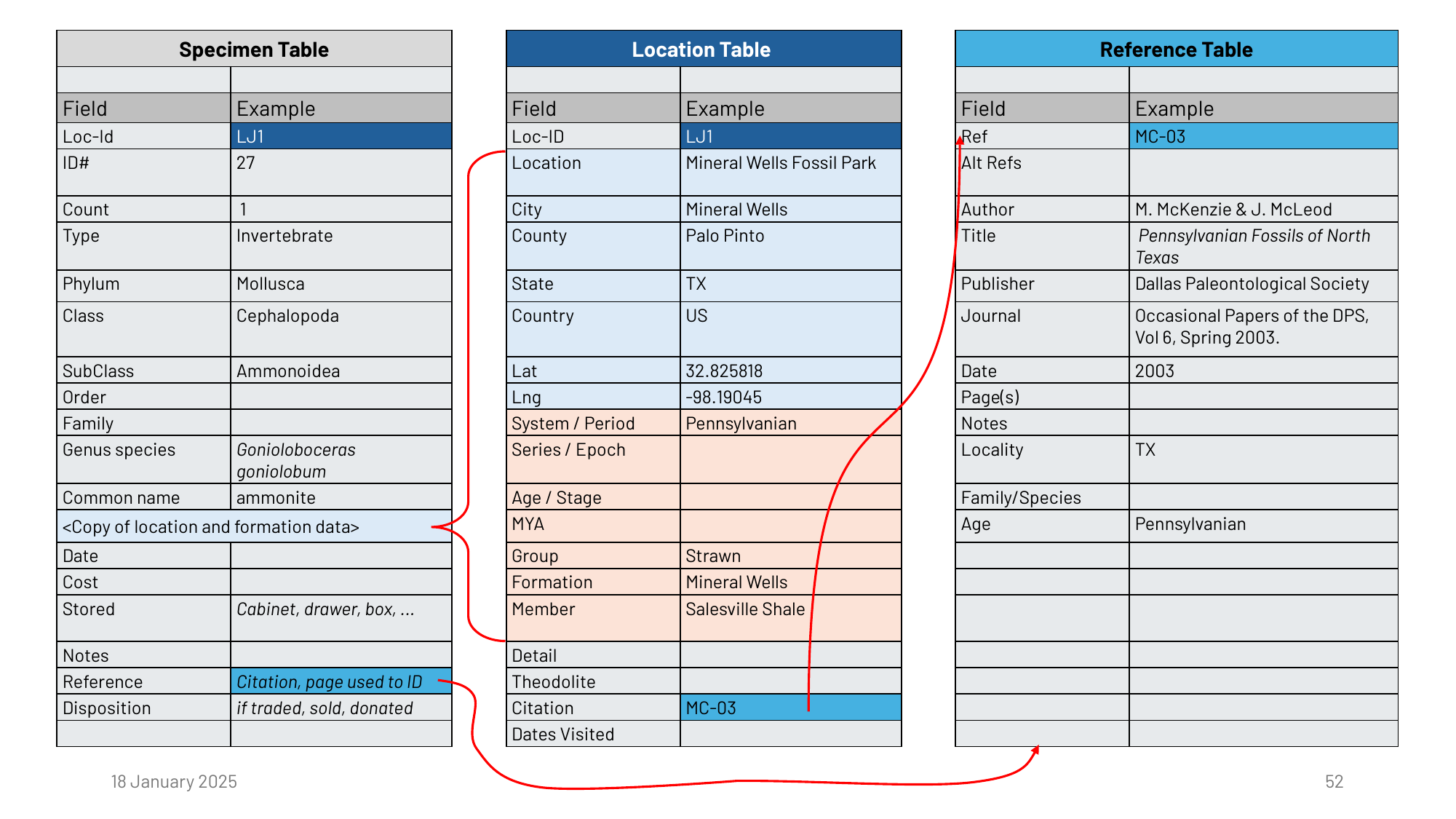

| Specimen Table |  |  | Location Table |  |  | Reference Table |  |
| --- | --- | --- | --- | --- | --- | --- | --- |
|  |  |  |  |  |  |  |  |
| Field | Example |  | Field | Example |  | Field | Example |
| Loc-Id | LJ1 |  | Loc-ID | LJ1 |  | Ref | MC-03 |
| ID# | 27 |  | Location | Mineral Wells Fossil Park |  | Alt Refs |  |
| Count | 1 |  | City | Mineral Wells |  | Author | M. McKenzie & J. McLeod |
| Type | Invertebrate |  | County | Palo Pinto |  | Title | Pennsylvanian Fossils of North Texas |
| Phylum | Mollusca |  | State | TX |  | Publisher | Dallas Paleontological Society |
| Class | Cephalopoda |  | Country | US |  | Journal | Occasional Papers of the DPS, Vol 6, Spring 2003. |
| SubClass | Ammonoidea |  | Lat | 32.825818 |  | Date | 2003 |
| Order |  |  | Lng | -98.19045 |  | Page(s) |  |
| Family |  |  | System / Period | Pennsylvanian |  | Notes |  |
| Genus species | Gonioloboceras goniolobum |  | Series / Epoch |  |  | Locality | TX |
| Common name | ammonite |  | Age / Stage |  |  | Family/Species |  |
| <Copy of location and formation data> |  |  | MYA |  |  | Age | Pennsylvanian |
| Date |  |  | Group | Strawn |  |  |  |
| Cost |  |  | Formation | Mineral Wells |  |  |  |
| Stored | Cabinet, drawer, box, ... |  | Member | Salesville Shale |  |  |  |
| Notes |  |  | Detail |  |  |  |  |
| Reference | Citation, page used to ID |  | Theodolite |  |  |  |  |
| Disposition | if traded, sold, donated |  | Citation | MC-03 |  |  |  |
|  |  |  | Dates Visited |  |  |  |  |

18 January 2025
52